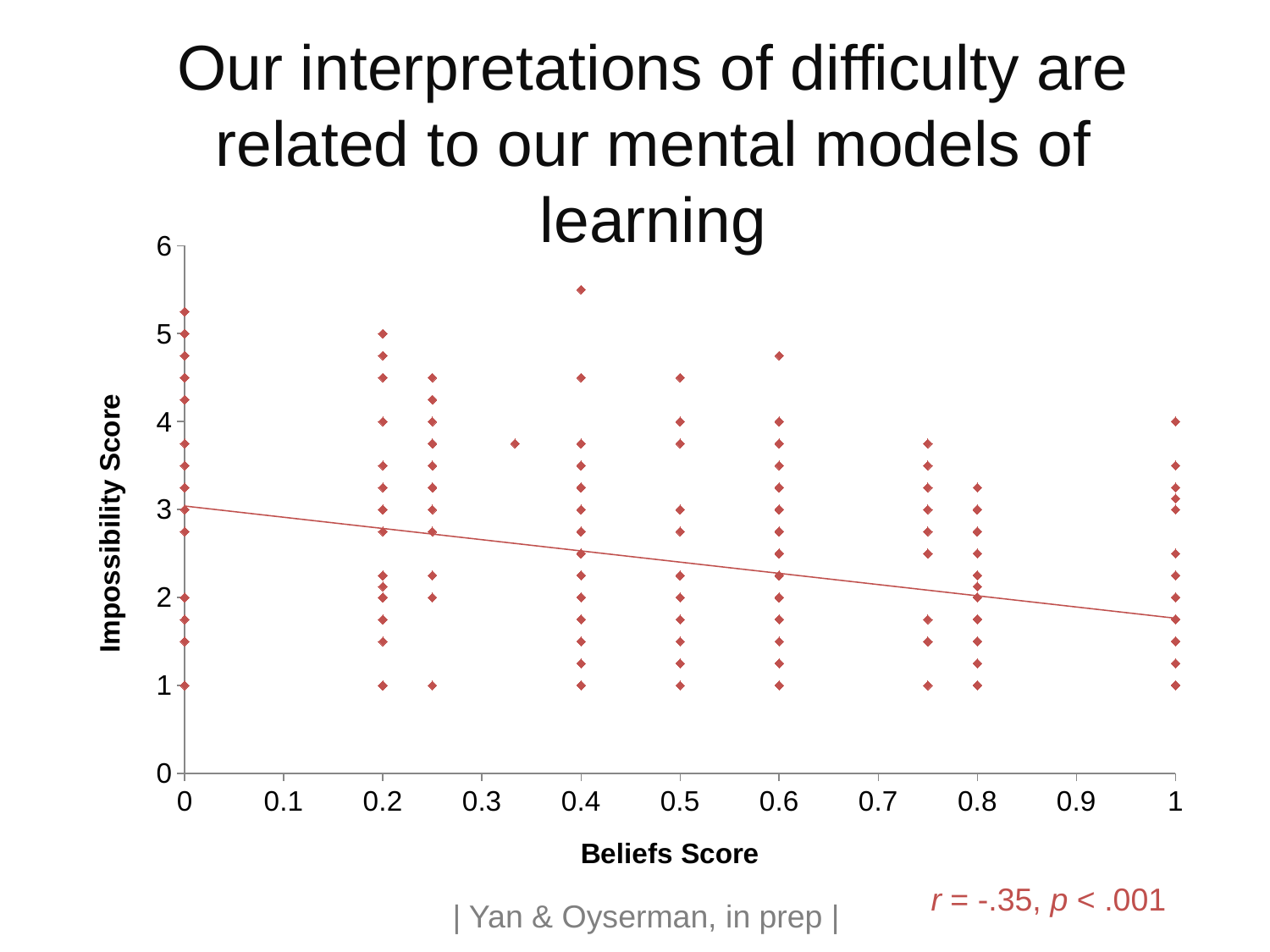

Our interpretations of difficulty are related to our mental models of learning

### Chart

| Category |  |
|---|---|
r = -.35, p < .001
| Yan & Oyserman, in prep |